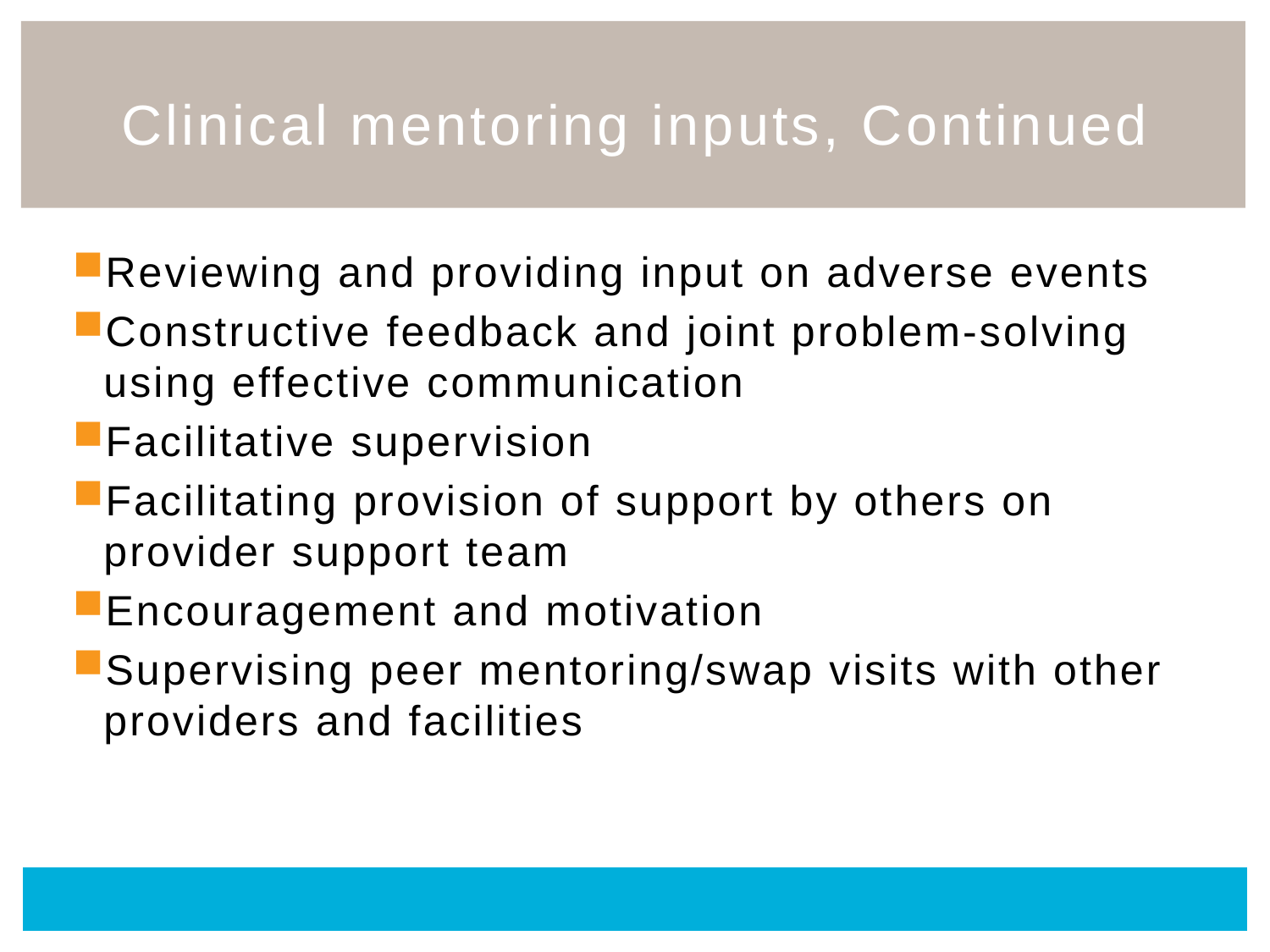

# Clinical mentoring inputs, Continued
Reviewing and providing input on adverse events
Constructive feedback and joint problem-solving using effective communication
Facilitative supervision
Facilitating provision of support by others on provider support team
Encouragement and motivation
Supervising peer mentoring/swap visits with other providers and facilities